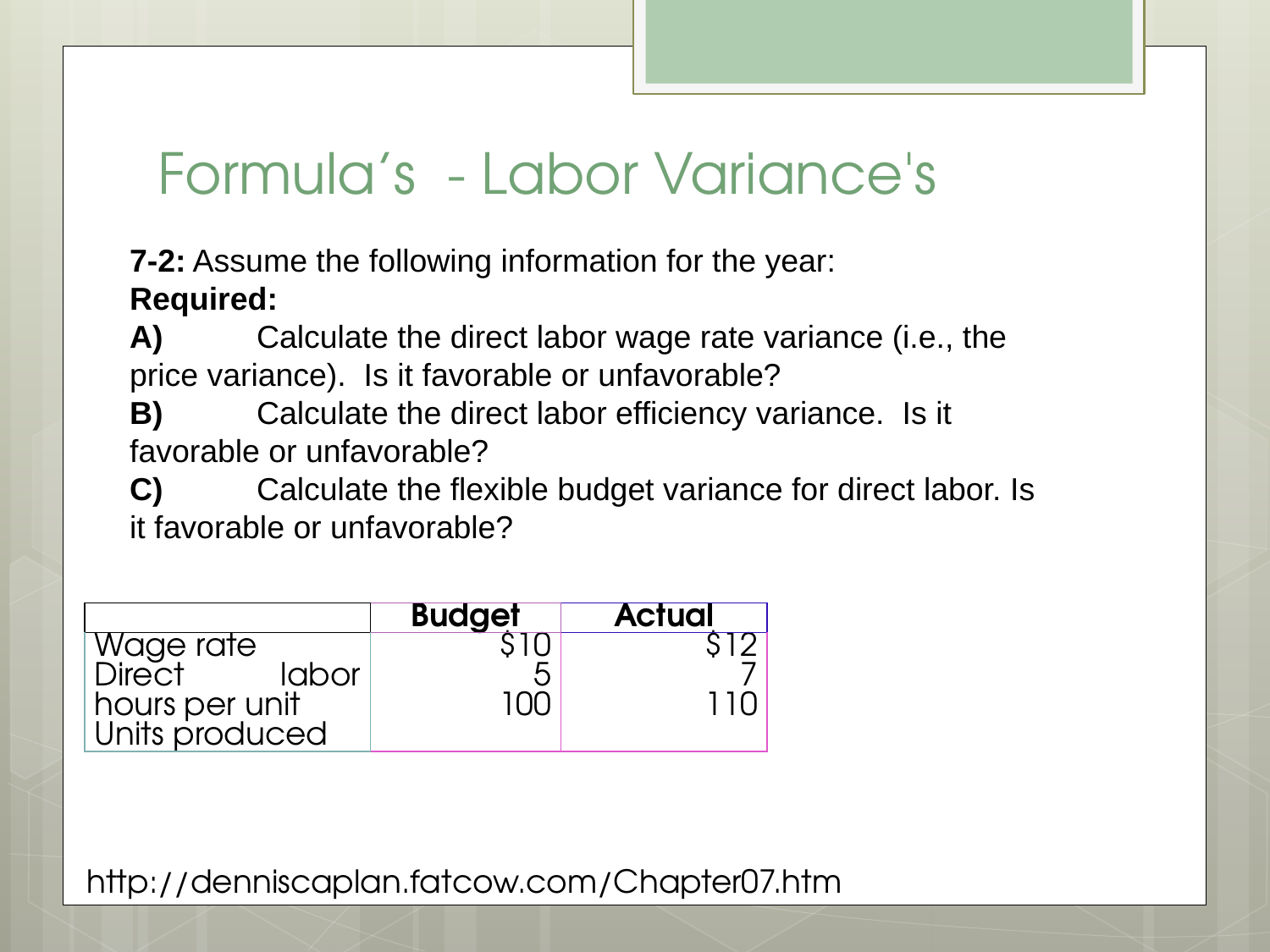

# Formula’s  - Labor Variance's
7-2: Assume the following information for the year:
Required:
A)	Calculate the direct labor wage rate variance (i.e., the price variance).  Is it favorable or unfavorable?
B)	Calculate the direct labor efficiency variance.  Is it favorable or unfavorable?
C)	Calculate the flexible budget variance for direct labor. Is it favorable or unfavorable?
|  | Budget | Actual |
| --- | --- | --- |
| Wage rate Direct labor hours per unit Units produced | $10 5 100 | $12 7 110 |
http://denniscaplan.fatcow.com/Chapter07.htm